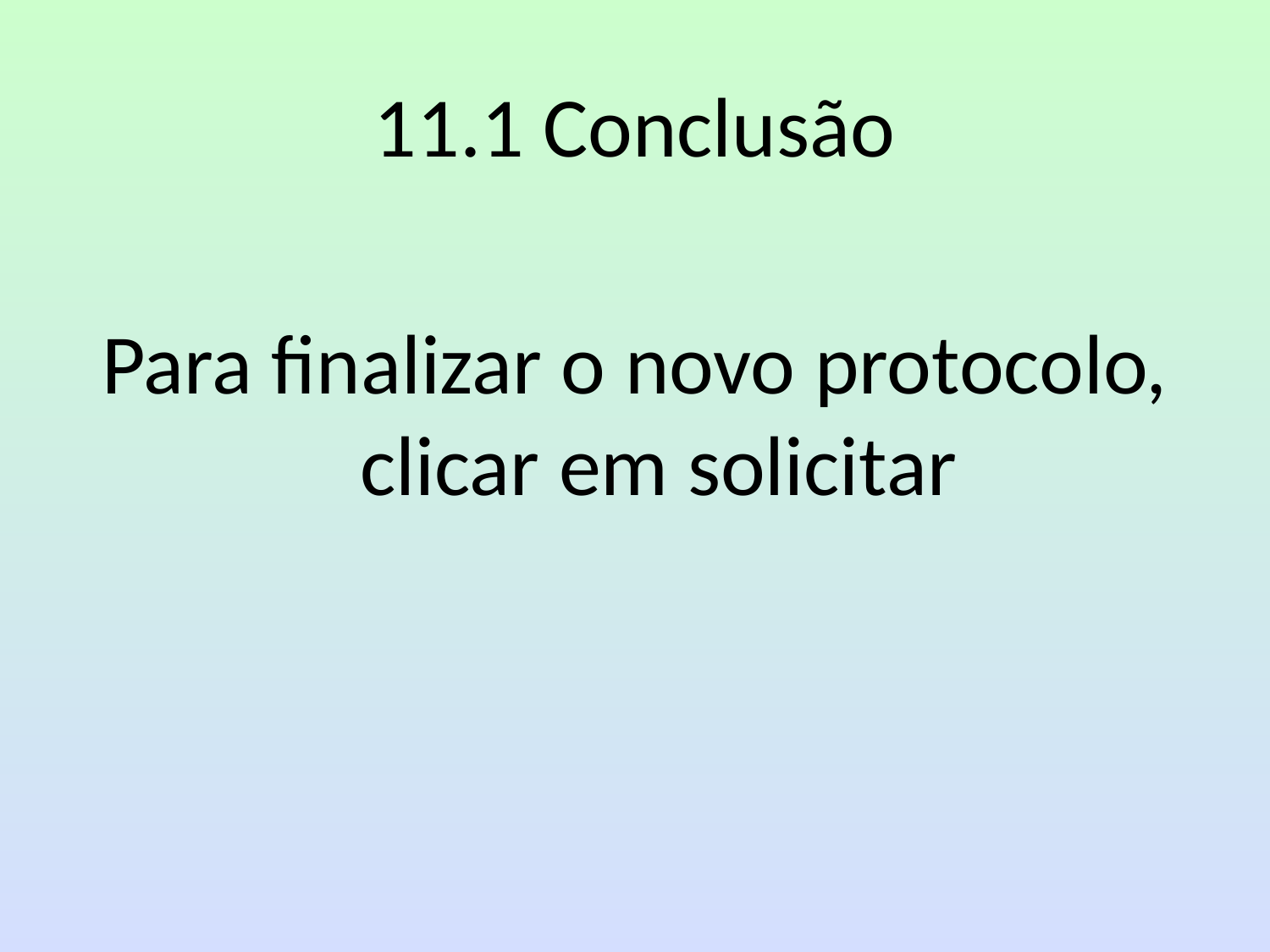

11.1 Conclusão

Para finalizar o novo protocolo, clicar em solicitar